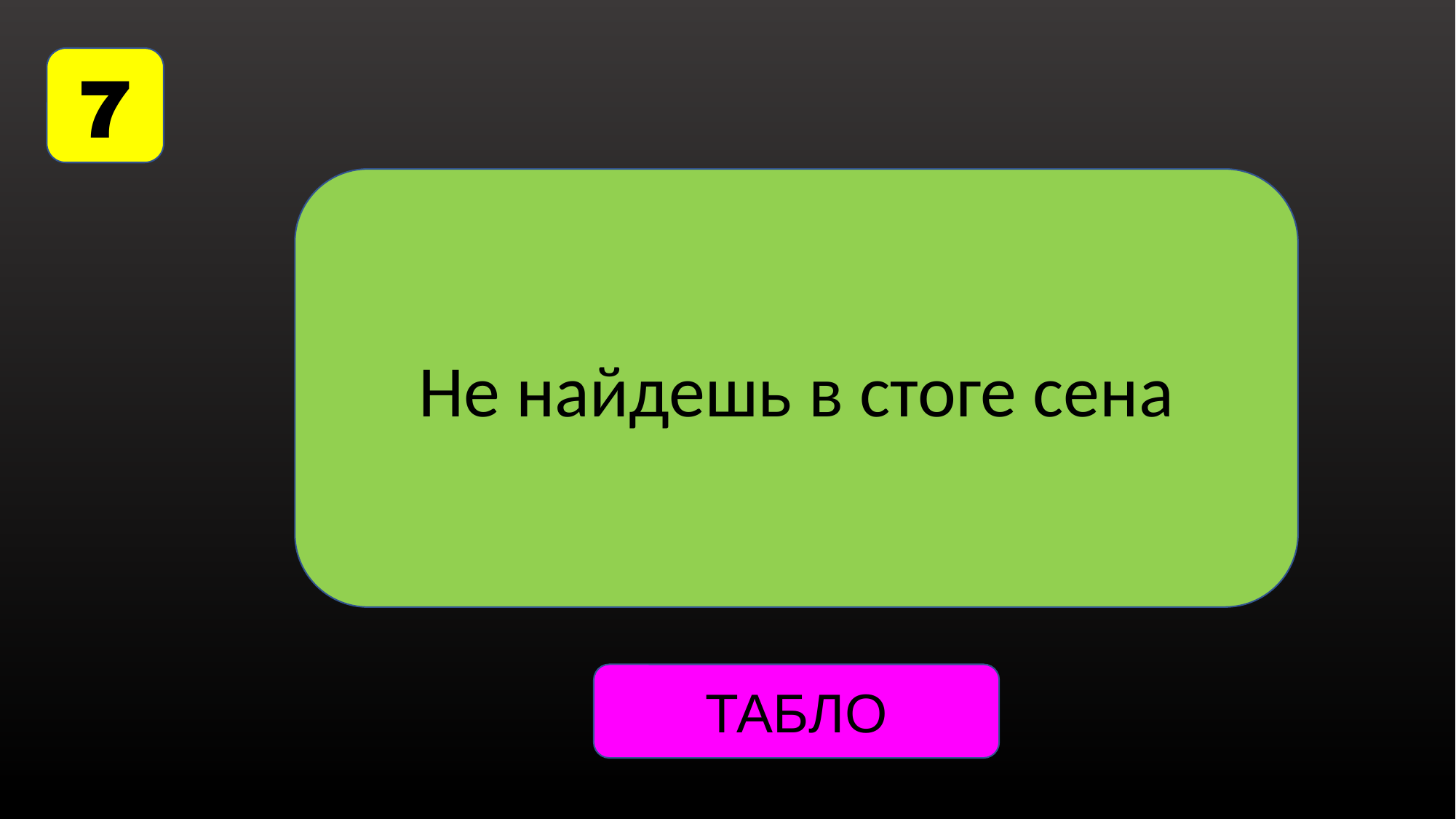

7
Не найдешь в стоге сена
ТАБЛО